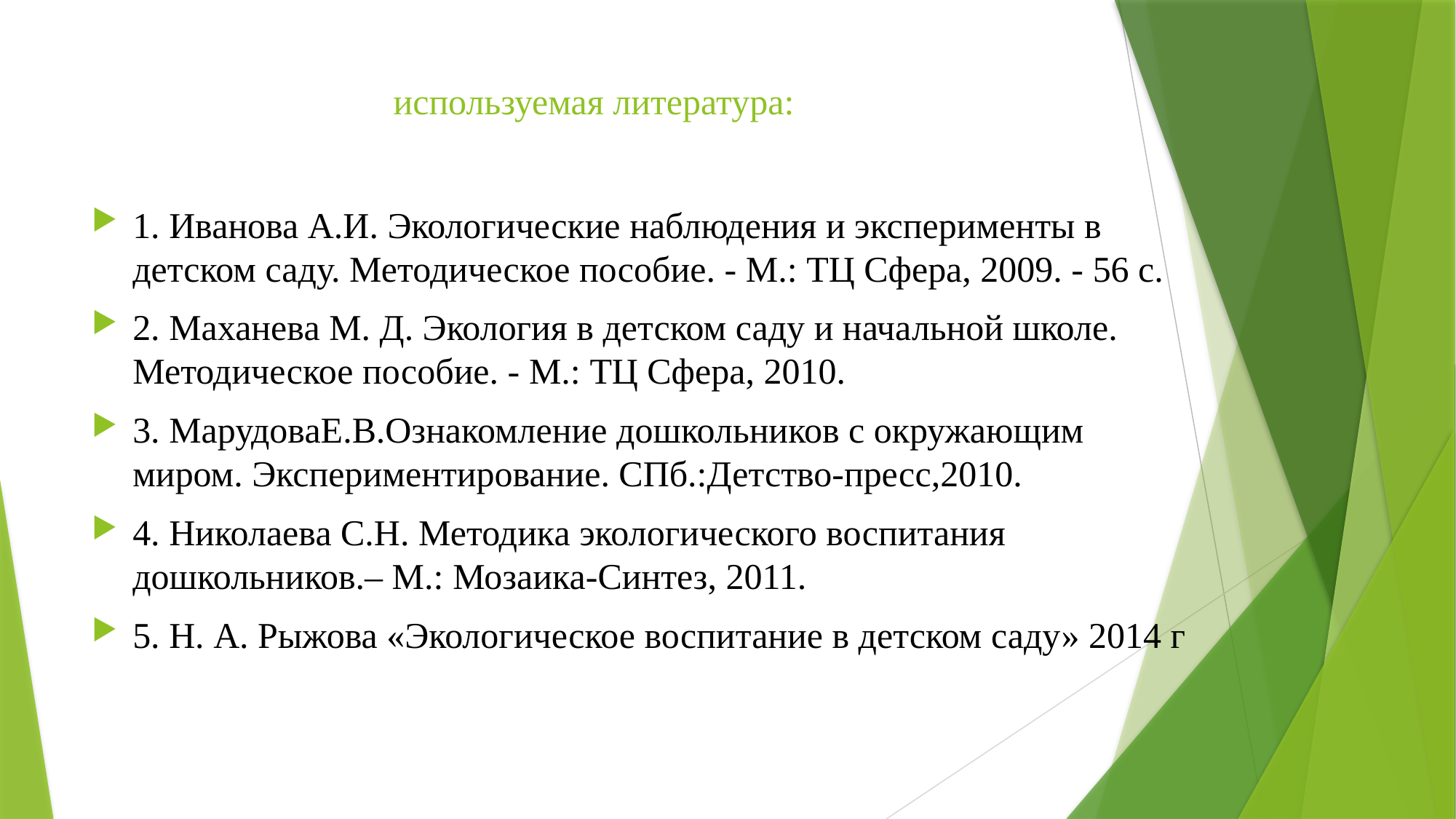

# используемая литература:

1. Иванова А.И. Экологические наблюдения и эксперименты в детском саду. Методическое пособие. - М.: ТЦ Сфера, 2009. - 56 с.
2. Маханева М. Д. Экология в детском саду и начальной школе. Методическое пособие. - М.: ТЦ Сфера, 2010.
3. МарудоваЕ.В.Ознакомление дошкольников с окружающим миром. Экспериментирование. СПб.:Детство-пресс,2010.
4. Николаева С.Н. Методика экологического воспитания дошкольников.– М.: Мозаика-Синтез, 2011.
5. Н. А. Рыжова «Экологическое воспитание в детском саду» 2014 г